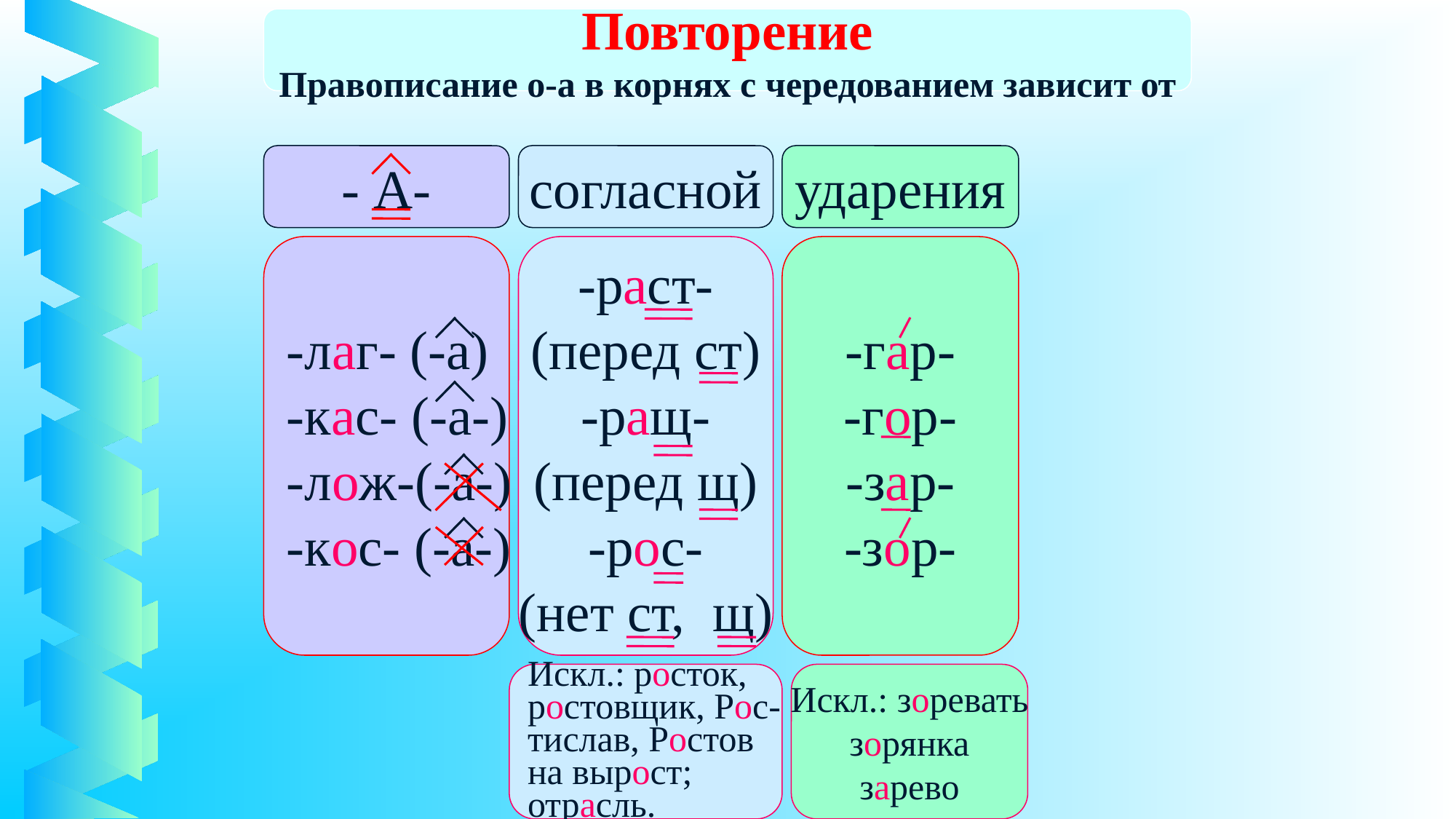

Повторение
Правописание о-а в корнях с чередованием зависит от
- А-
согласной
ударения

-лаг- (-а)
-кас- (-а-)
-лож-(-а-)
-кос- (-а-)
-раст-
(перед ст)
-ращ-
(перед щ)
-рос-
(нет ст,  щ)
-гар-
-гор-
-зар-
-зор-

Искл.: росток,
ростовщик, Рос-
тислав, Ростов
на вырост;
отрасль.
Искл.: зоревать
зорянка
зарево